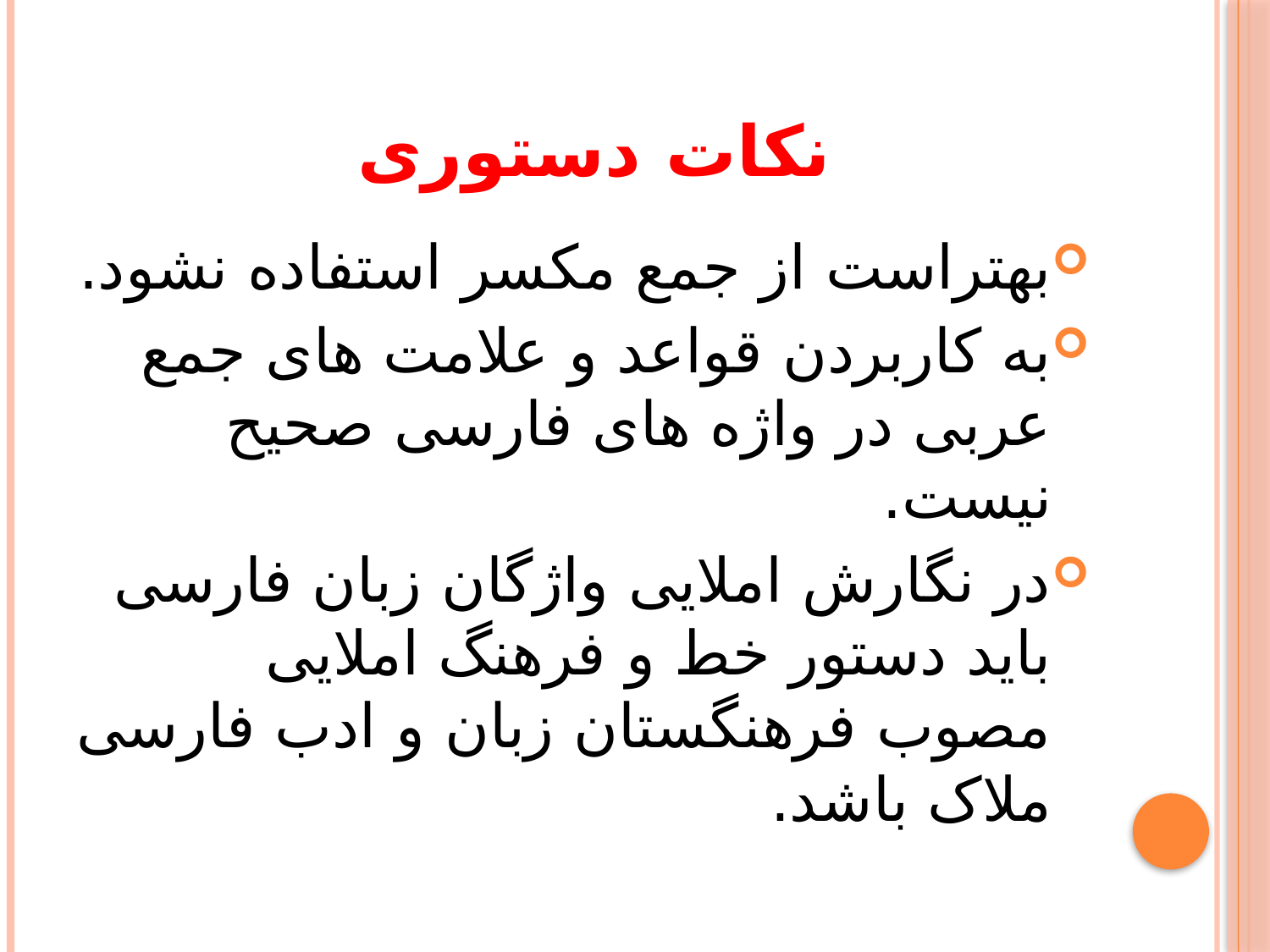

# نکات دستوری
بهتراست از جمع مکسر استفاده نشود.
به کاربردن قواعد و علامت های جمع عربی در واژه های فارسی صحیح نیست.
در نگارش املایی واژگان زبان فارسی باید دستور خط و فرهنگ املایی مصوب فرهنگستان زبان و ادب فارسی ملاک باشد.